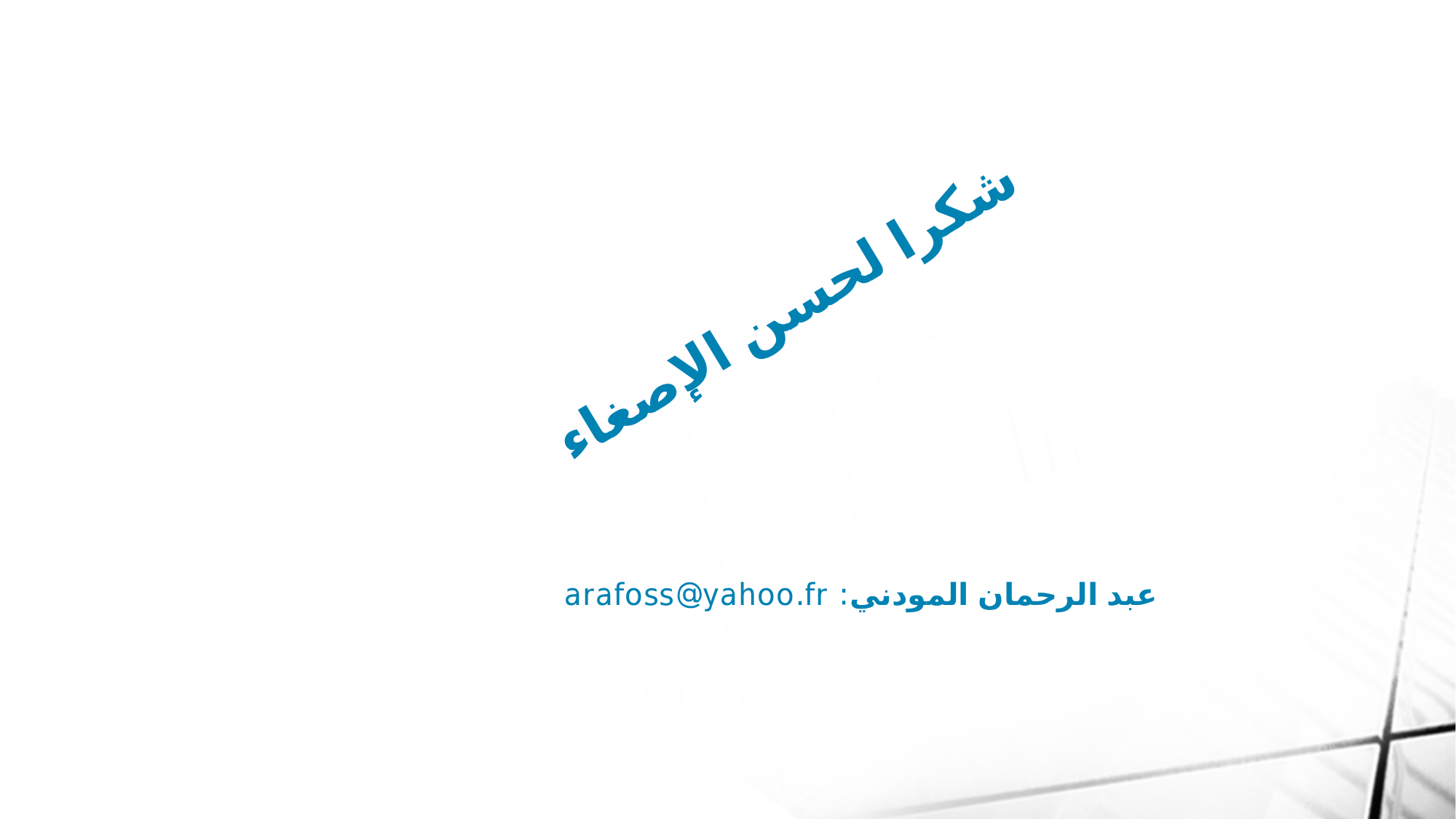

# شكرا لحسن الإصغاء
عبد الرحمان المودني: arafoss@yahoo.fr